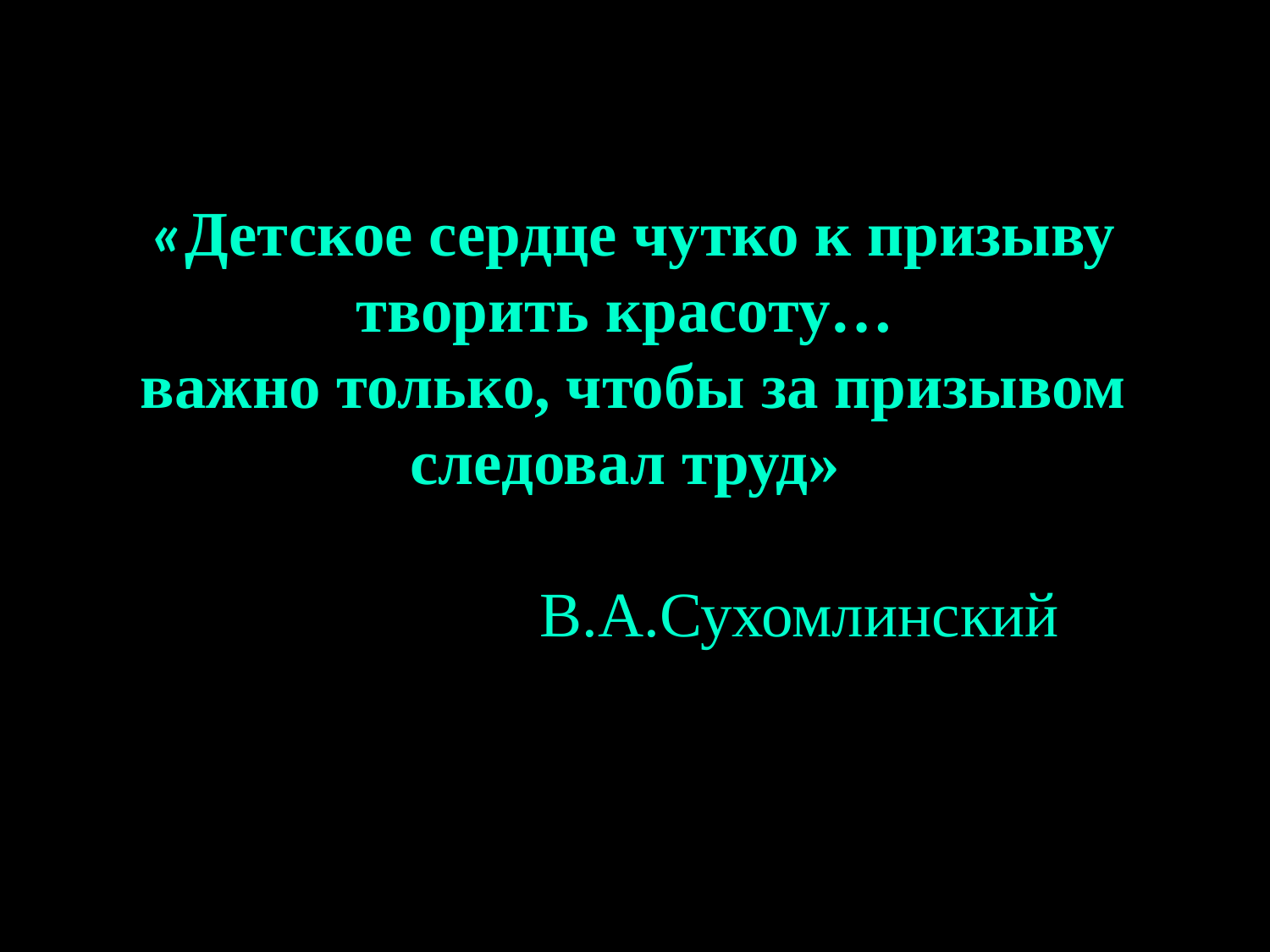

«Детское сердце чутко к призыву творить красоту…
важно только, чтобы за призывом следовал труд»
                                                                                                 В.А.Сухомлинский